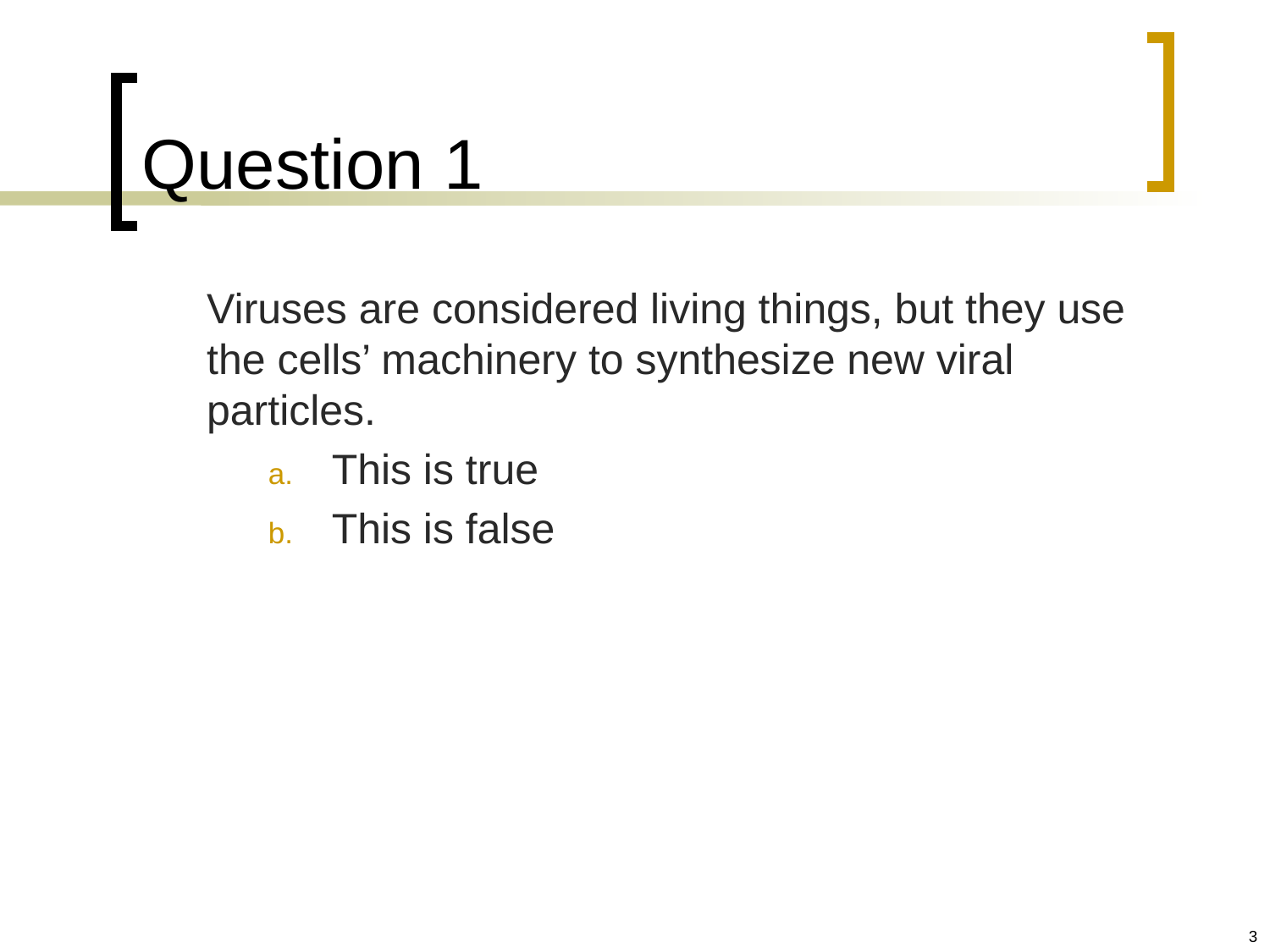

# Question 1
	Viruses are considered living things, but they use the cells’ machinery to synthesize new viral particles.
This is true
This is false